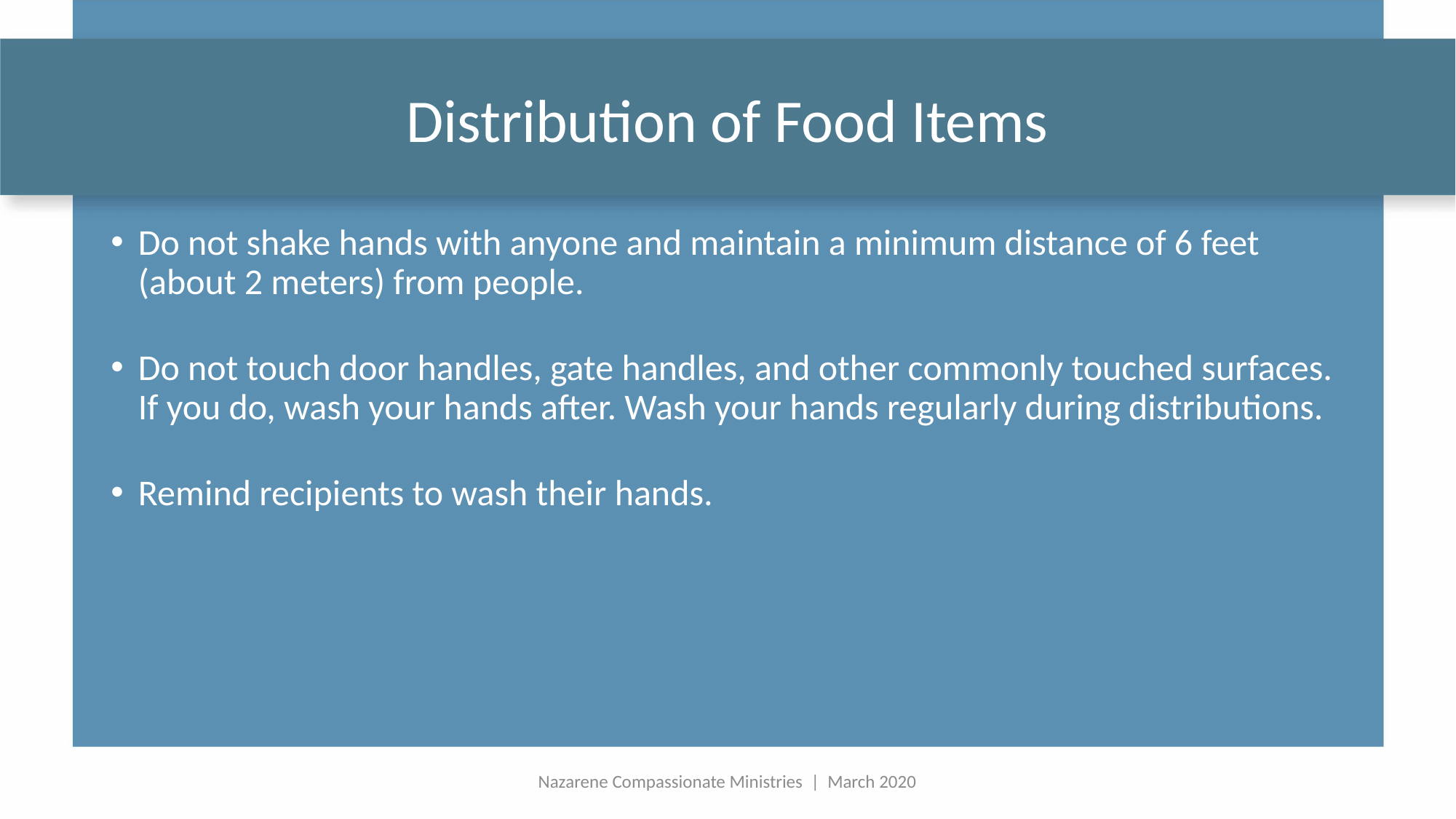

# Distribution of Food Items
Do not shake hands with anyone and maintain a minimum distance of 6 feet (about 2 meters) from people.

Do not touch door handles, gate handles, and other commonly touched surfaces. If you do, wash your hands after. Wash your hands regularly during distributions.

Remind recipients to wash their hands.
Nazarene Compassionate Ministries  |  March 2020